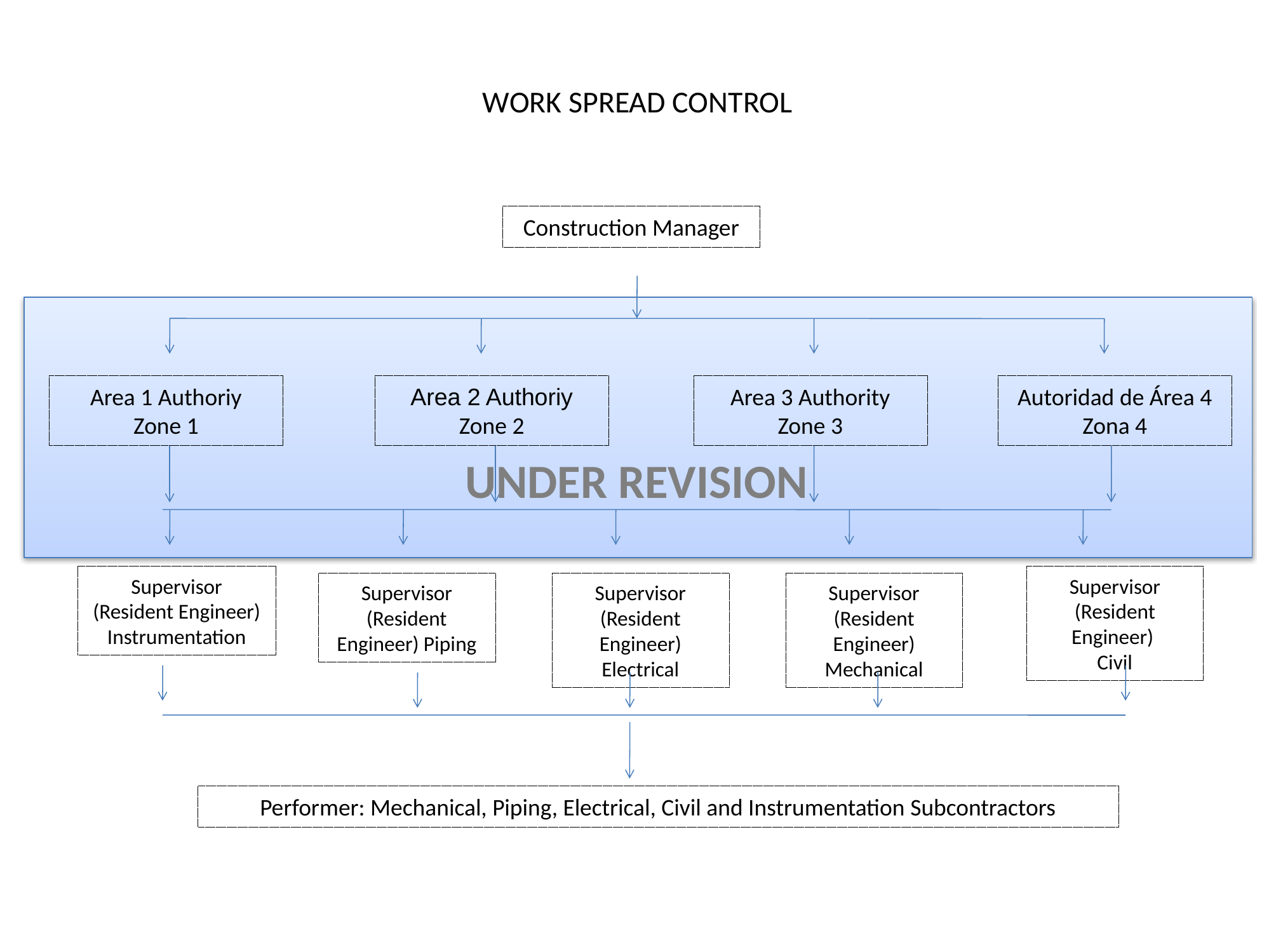

WORK SPREAD CONTROL
Construction Manager
Area 1 Authoriy
Zone 1
Area 2 Authoriy
Zone 2
Area 3 Authority
Zone 3
Autoridad de Área 4
Zona 4
Supervisor (Resident Engineer) Instrumentation
Supervisor (Resident Engineer)
Civil
Supervisor (Resident Engineer) Piping
Supervisor (Resident Engineer) Electrical
Supervisor (Resident Engineer) Mechanical
Performer: Mechanical, Piping, Electrical, Civil and Instrumentation Subcontractors

UNDER REVISION